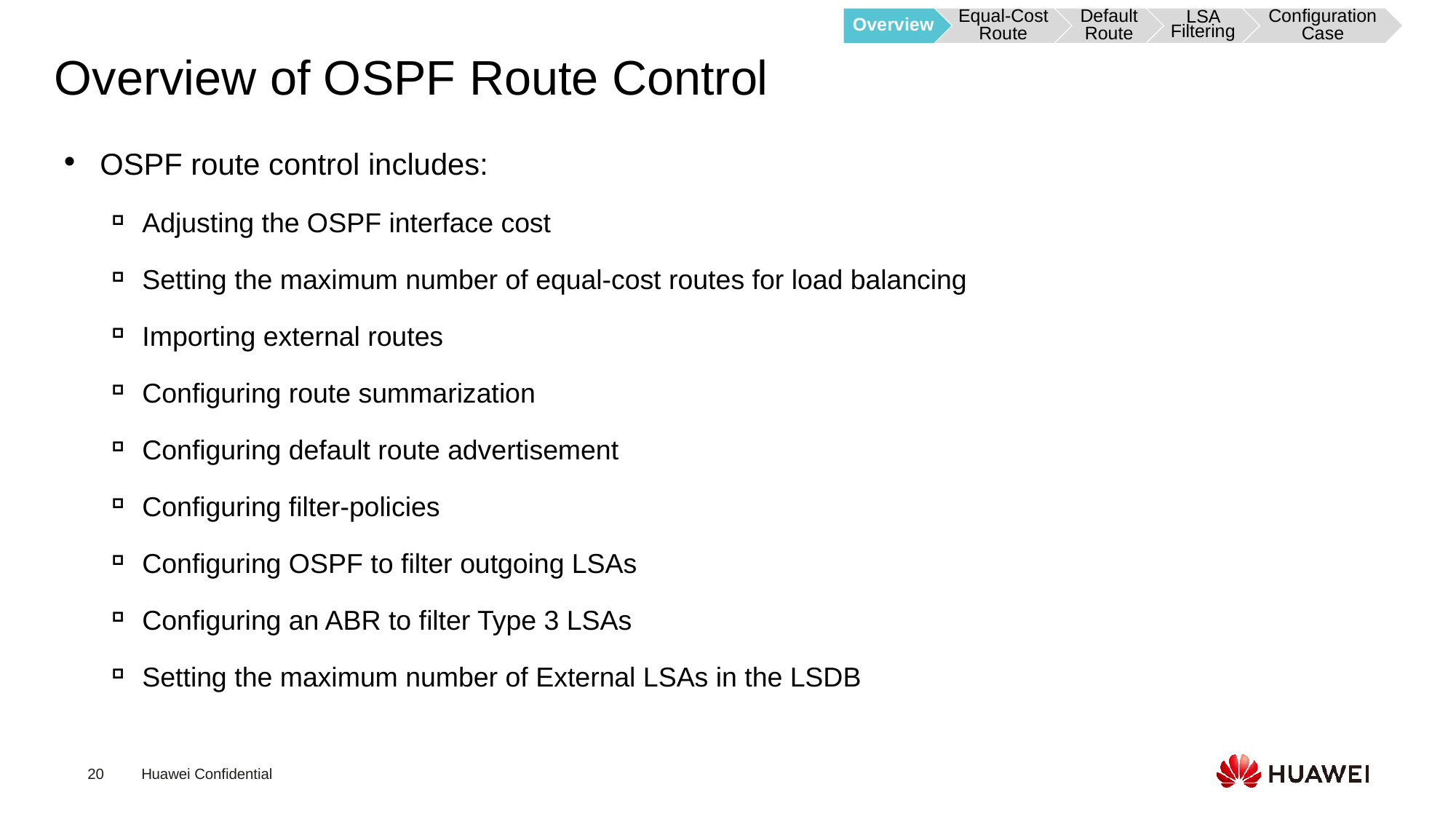

Overview
Equal-Cost Route
Default Route
LSA Filtering
Configuration Case
# Overview of OSPF Route Control
OSPF route control includes:
Adjusting the OSPF interface cost
Setting the maximum number of equal-cost routes for load balancing
Importing external routes
Configuring route summarization
Configuring default route advertisement
Configuring filter-policies
Configuring OSPF to filter outgoing LSAs
Configuring an ABR to filter Type 3 LSAs
Setting the maximum number of External LSAs in the LSDB